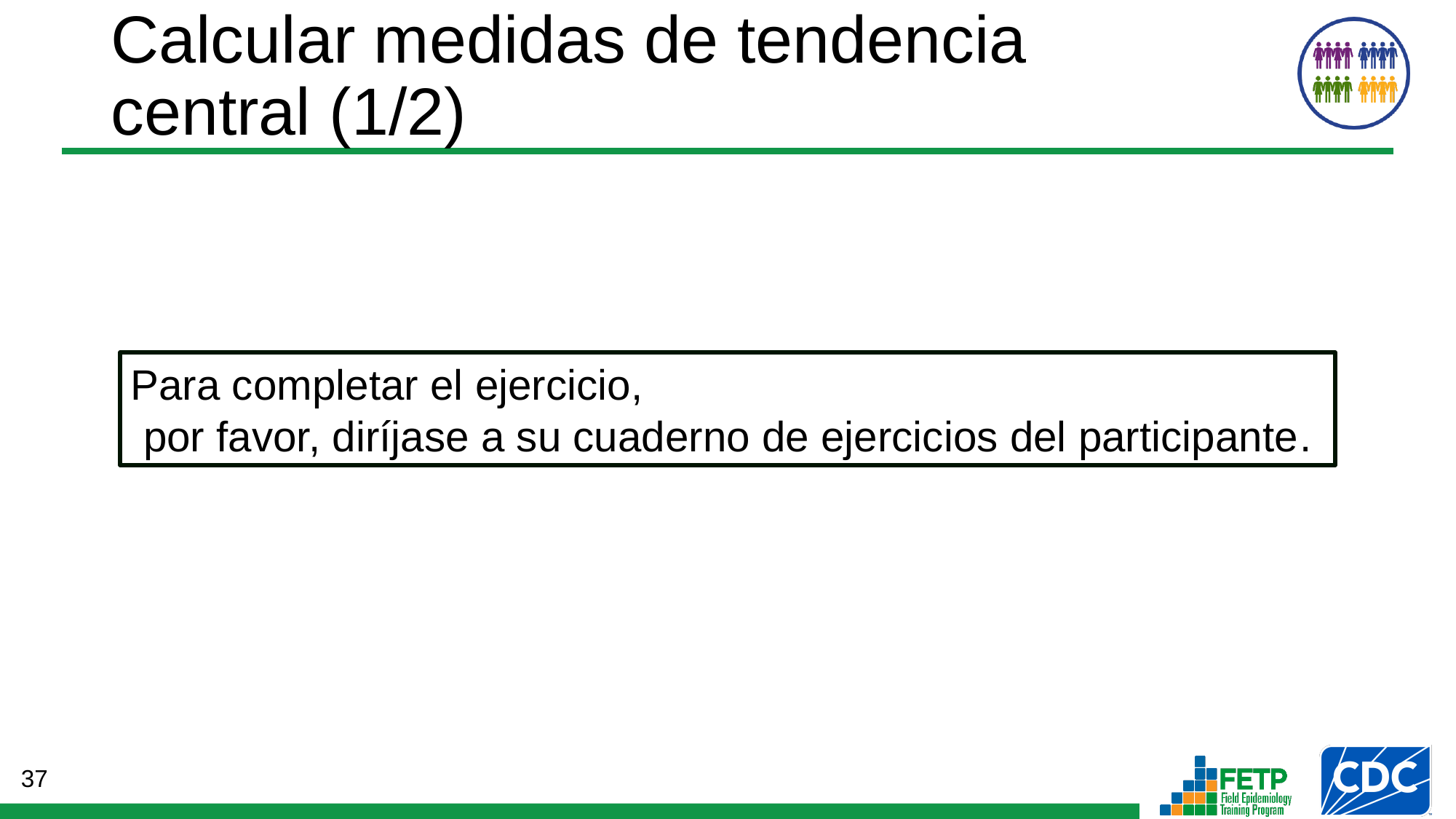

# Calcular medidas de tendencia central (1/2)